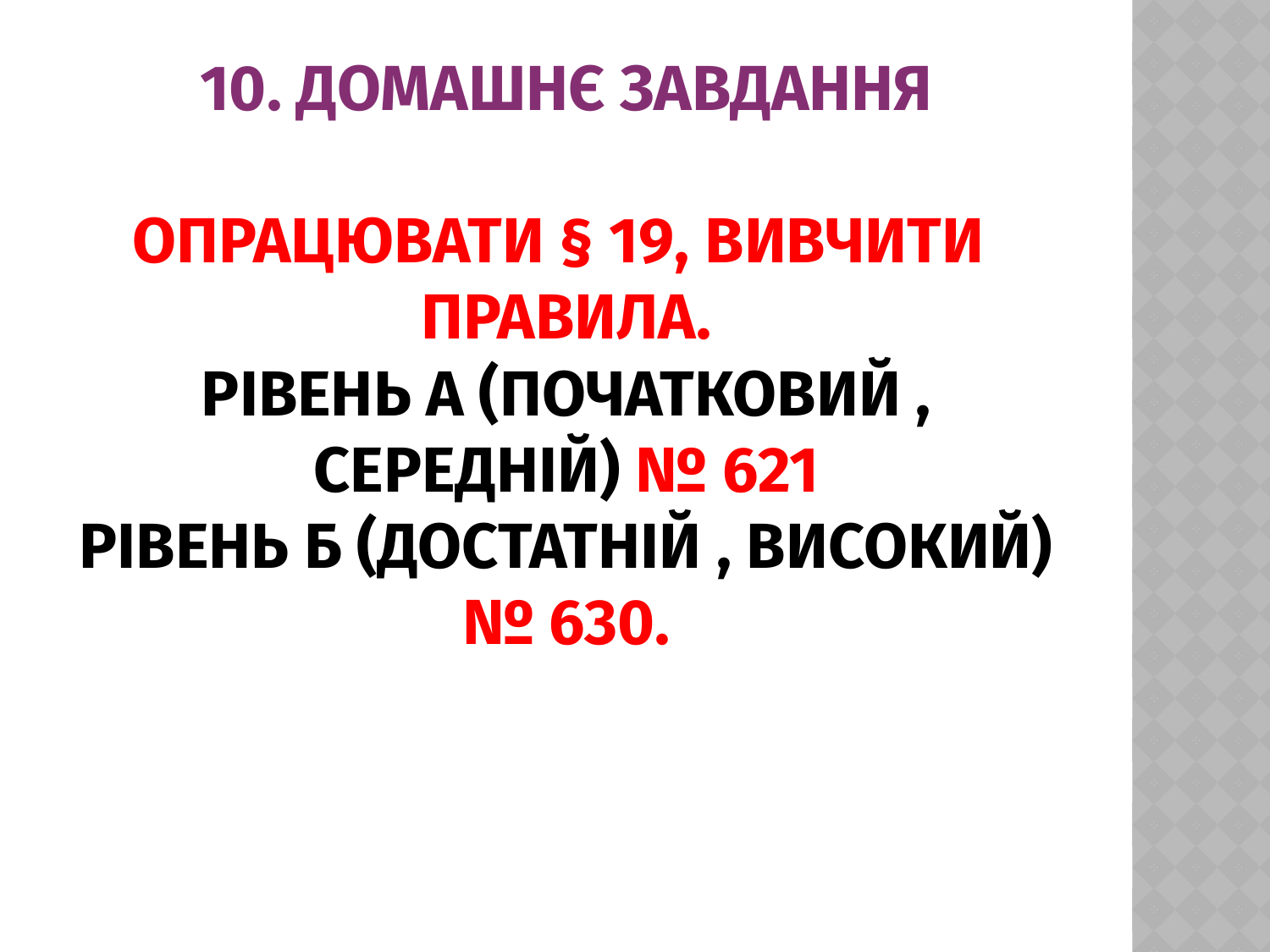

# 10. Домашнє завдання Опрацювати § 19, вивчити  правила. Рівень А (початковий , середній) № 621 Рівень Б (достатній , високий) № 630.